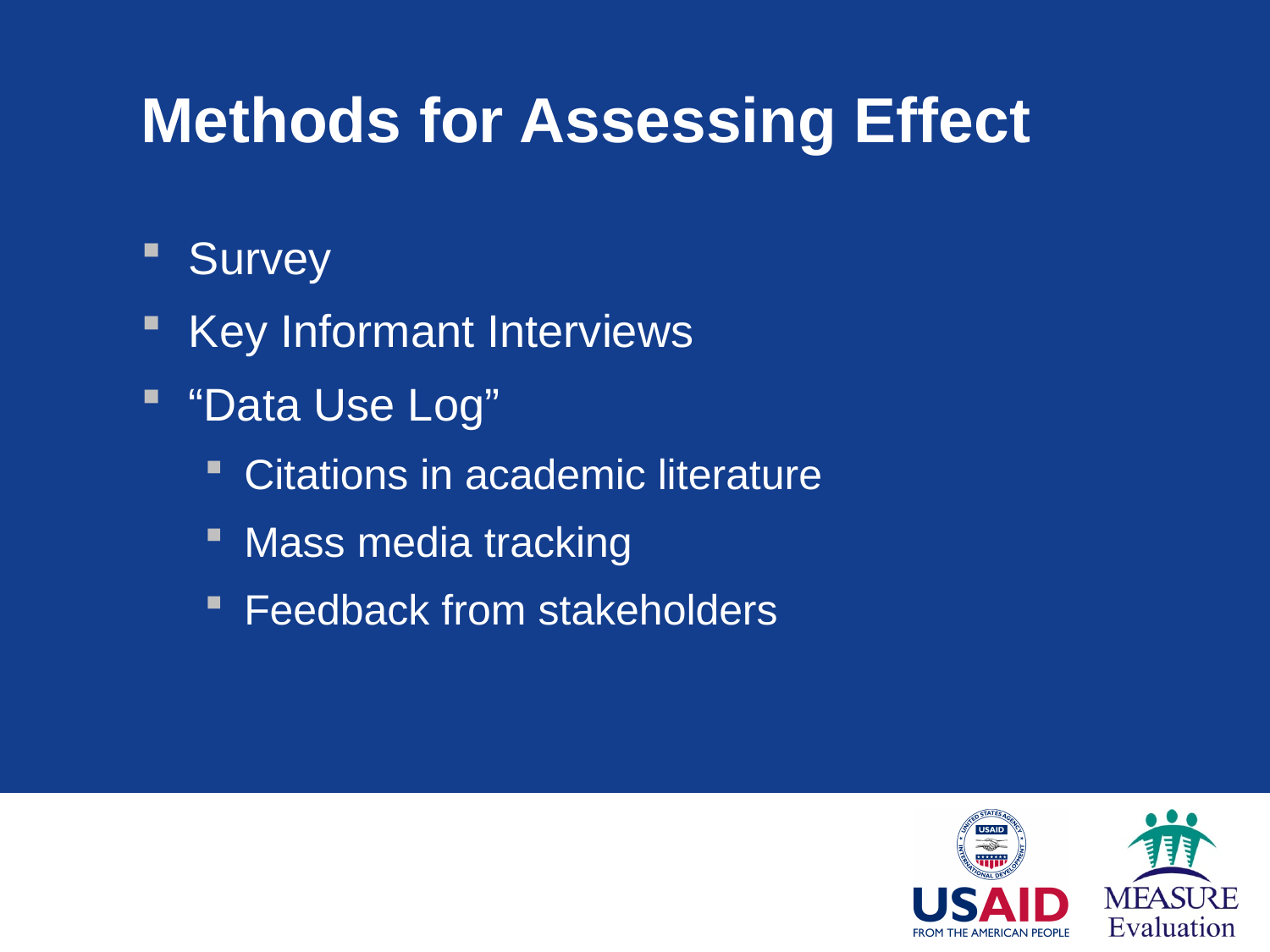

# Methods for Assessing Effect
Survey
Key Informant Interviews
“Data Use Log”
Citations in academic literature
Mass media tracking
Feedback from stakeholders